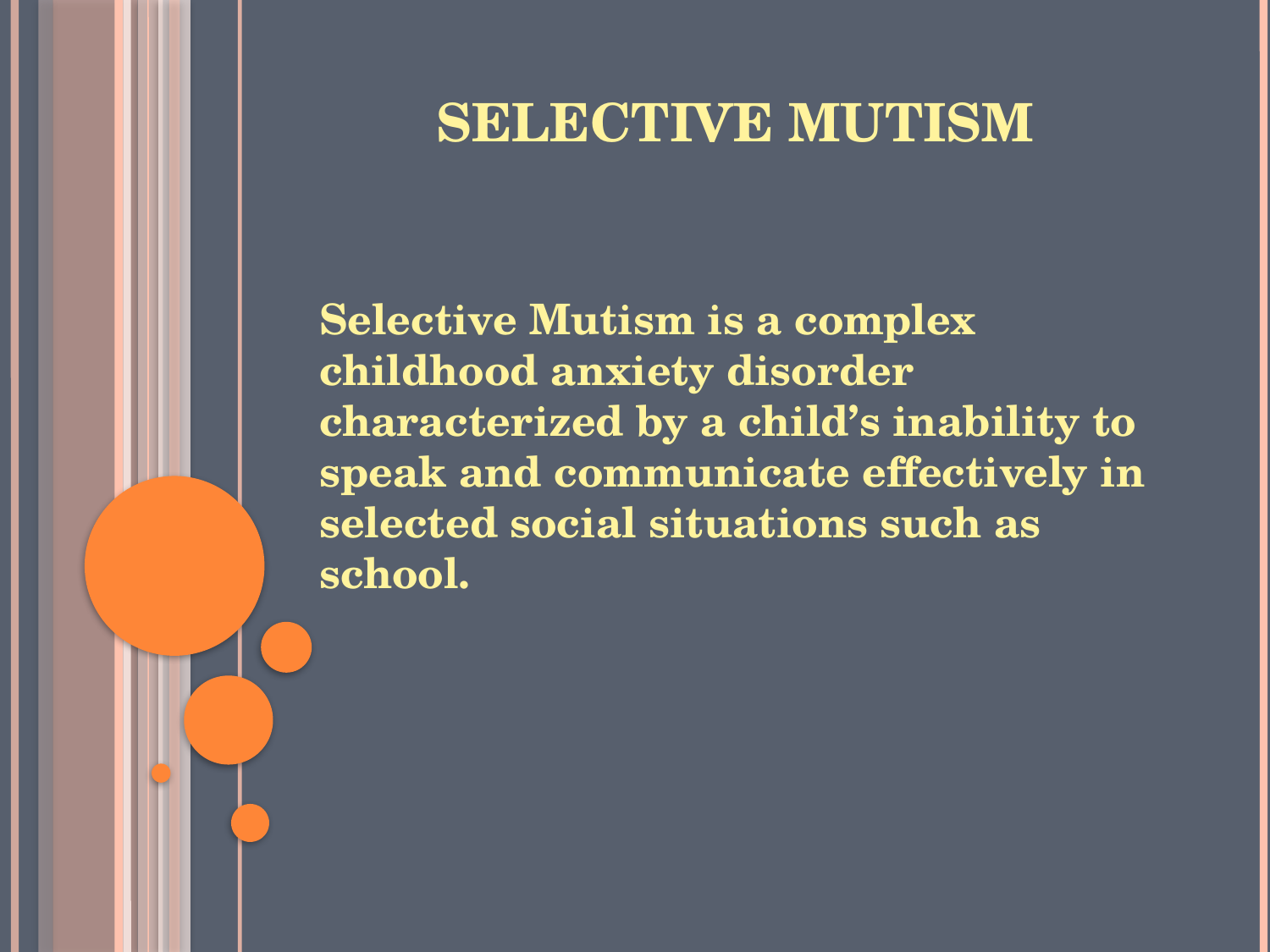

# Selective mutism
Selective Mutism is a complex childhood anxiety disorder characterized by a child’s inability to speak and communicate effectively in selected social situations such as school.